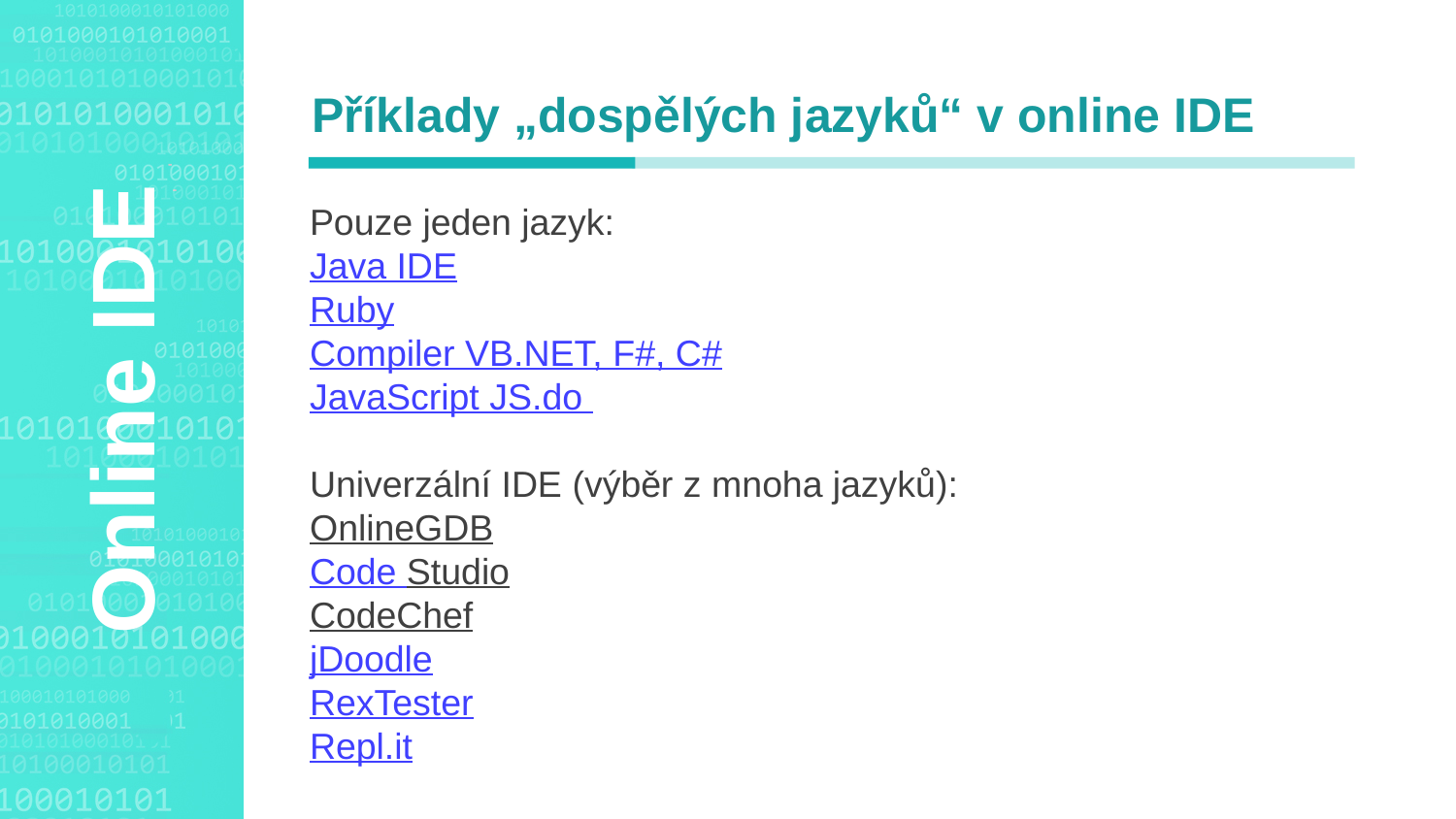

Agenda Style
Příklady „dospělých jazyků“ v online IDE
Pouze jeden jazyk:
Java IDE
Ruby
Compiler VB.NET, F#, C#
JavaScript JS.do

Univerzální IDE (výběr z mnoha jazyků):
OnlineGDB
Code Studio
CodeChef
jDoodle
RexTester
Repl.it

Online IDE